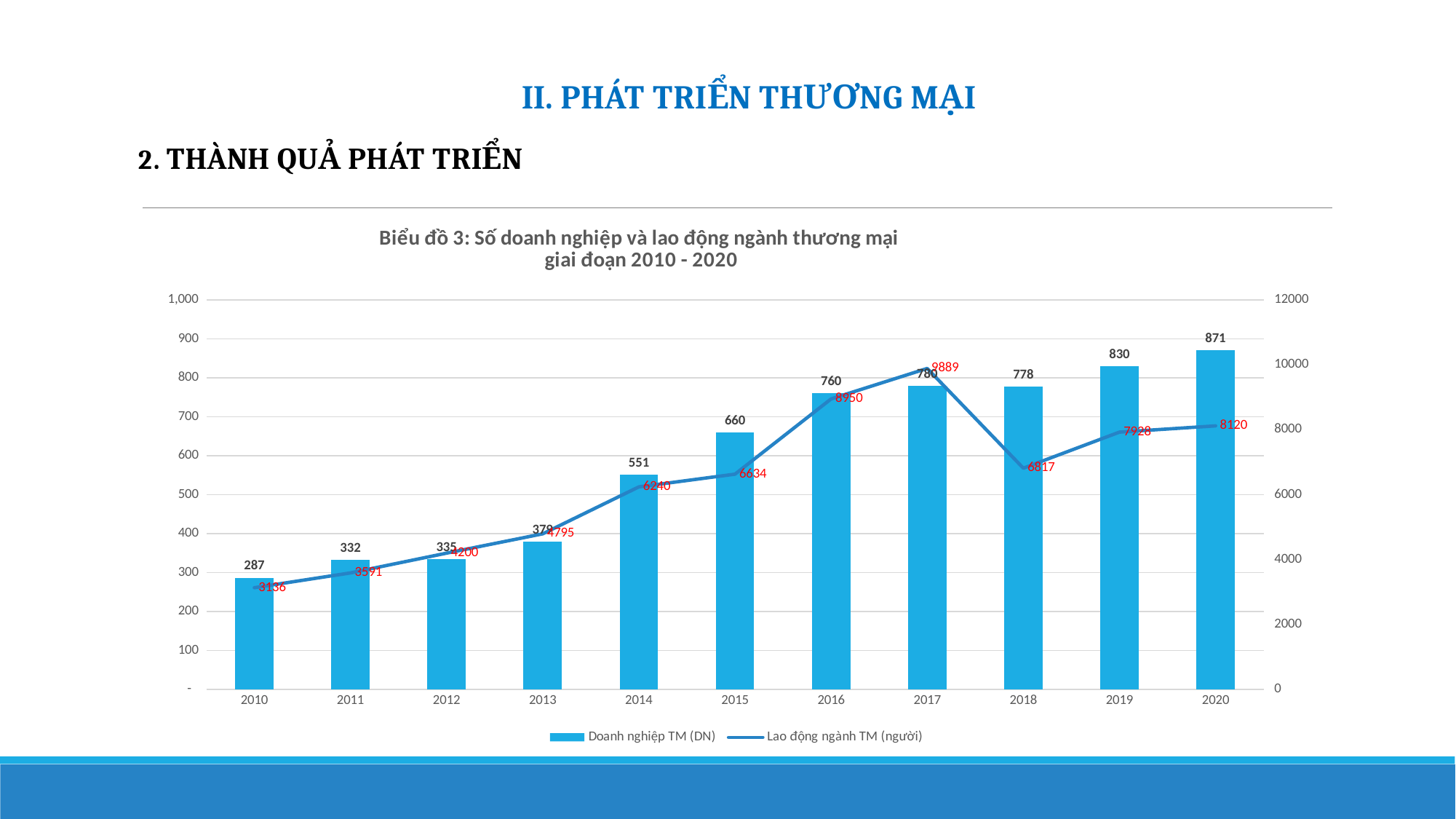

II. PHÁT TRIỂN THƯƠNG MẠI
2. THÀNH QUẢ PHÁT TRIỂN

### Chart: Biểu đồ 3: Số doanh nghiệp và lao động ngành thương mại
giai đoạn 2010 - 2020

| Category | Doanh nghiệp TM (DN)  | Lao động ngành TM (người) |
|---|---|---|
| 2010 | 287.0 | 3136.0 |
| 2011 | 332.0 | 3591.0 |
| 2012 | 335.0 | 4200.0 |
| 2013 | 379.0 | 4795.0 |
| 2014 | 551.0 | 6240.0 |
| 2015 | 660.0 | 6634.0 |
| 2016 | 760.0 | 8950.0 |
| 2017 | 780.0 | 9889.0 |
| 2018 | 778.0 | 6817.0 |
| 2019 | 830.0 | 7928.0 |
| 2020 | 871.0 | 8120.0 |